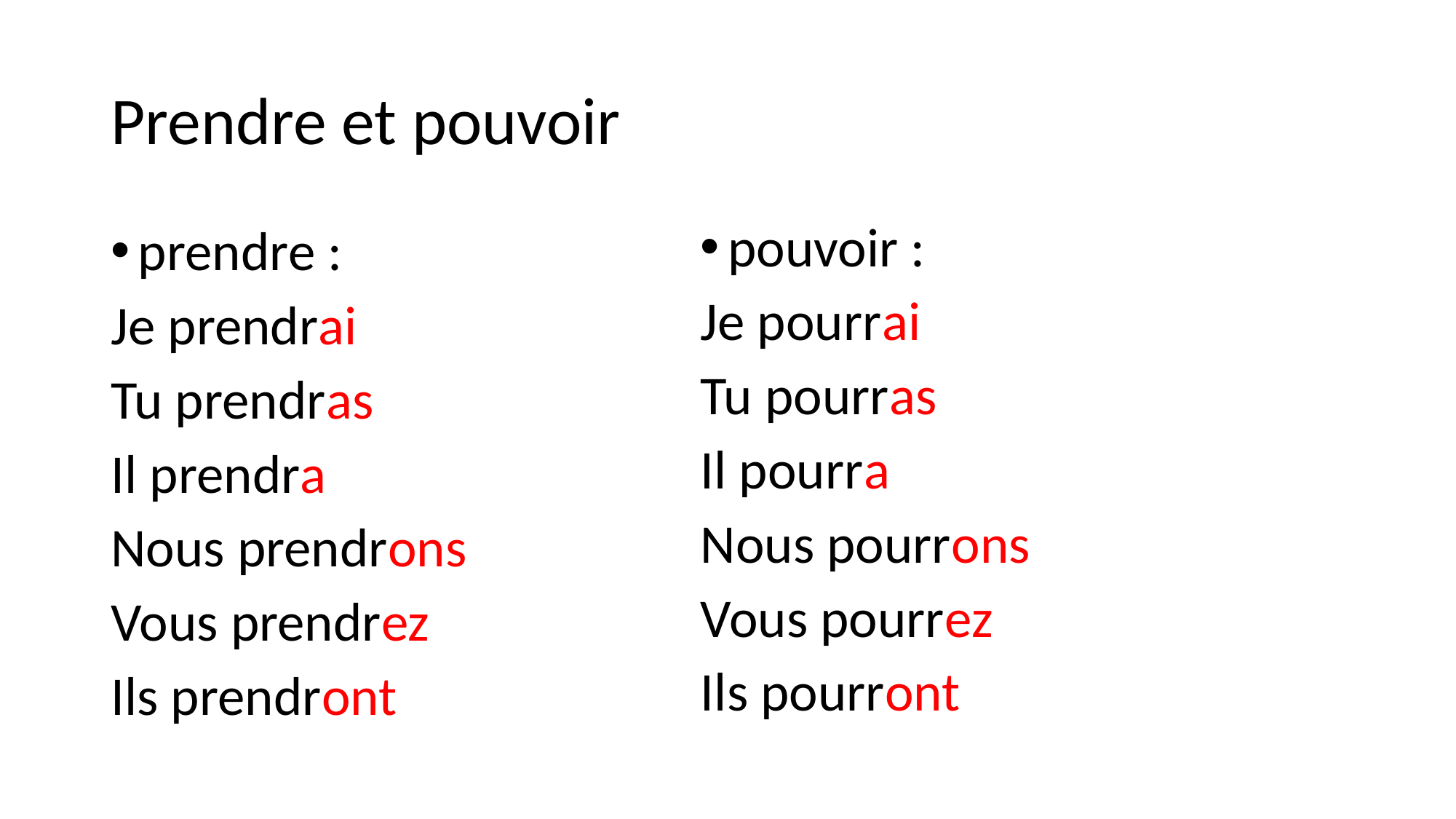

# Prendre et pouvoir
pouvoir :
Je pourrai
Tu pourras
Il pourra
Nous pourrons
Vous pourrez
Ils pourront

prendre :
Je prendrai
Tu prendras
Il prendra
Nous prendrons
Vous prendrez
Ils prendront